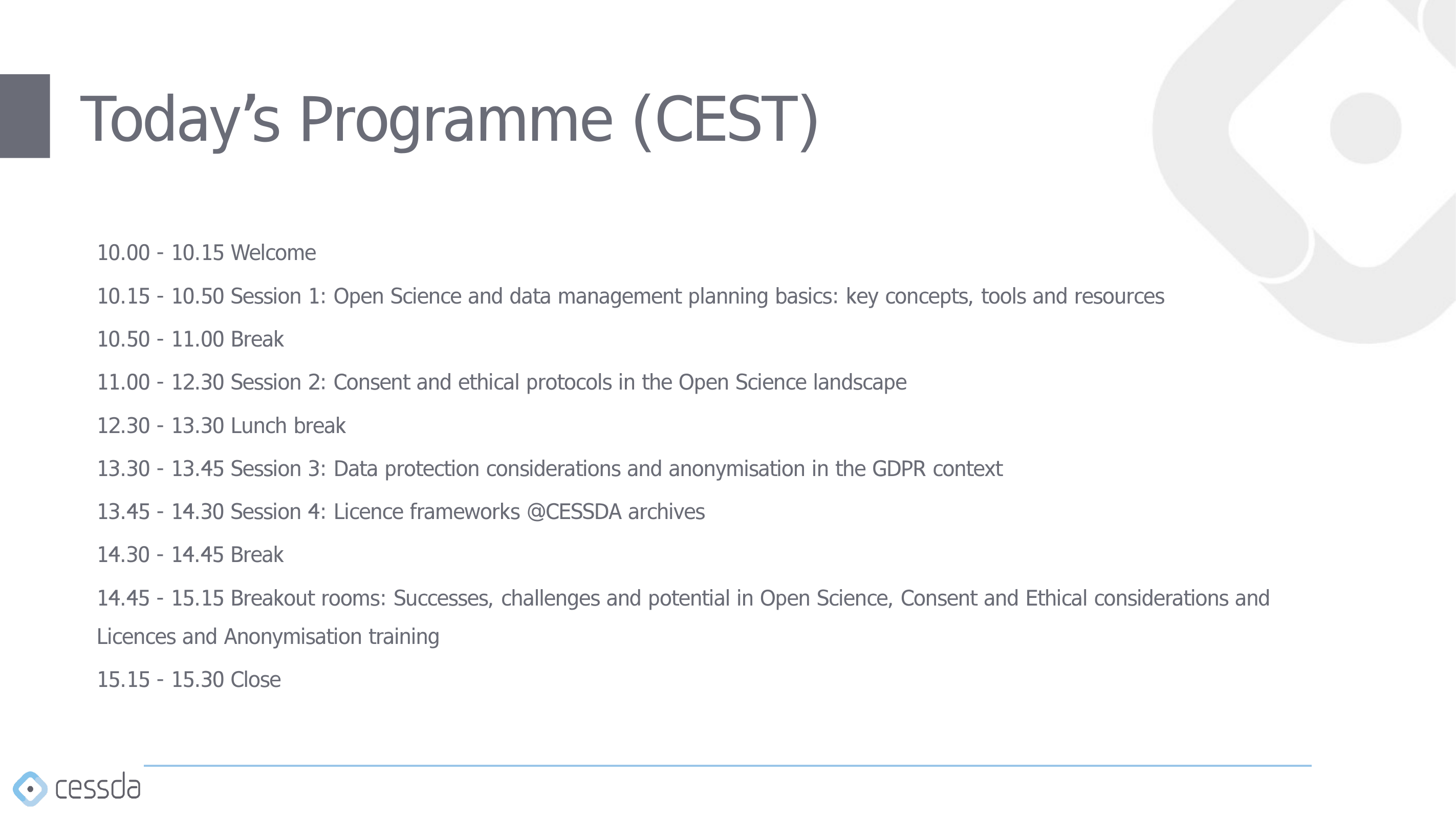

# Today’s Programme (CEST)

10.00 - 10.15 Welcome
10.15 - 10.50 Session 1: Open Science and data management planning basics: key concepts, tools and resources
10.50 - 11.00 Break
11.00 - 12.30 Session 2: Consent and ethical protocols in the Open Science landscape
12.30 - 13.30 Lunch break
13.30 - 13.45 Session 3: Data protection considerations and anonymisation in the GDPR context
13.45 - 14.30 Session 4: Licence frameworks @CESSDA archives
14.30 - 14.45 Break
14.45 - 15.15 Breakout rooms: Successes, challenges and potential in Open Science, Consent and Ethical considerations and Licences and Anonymisation training
15.15 - 15.30 Close